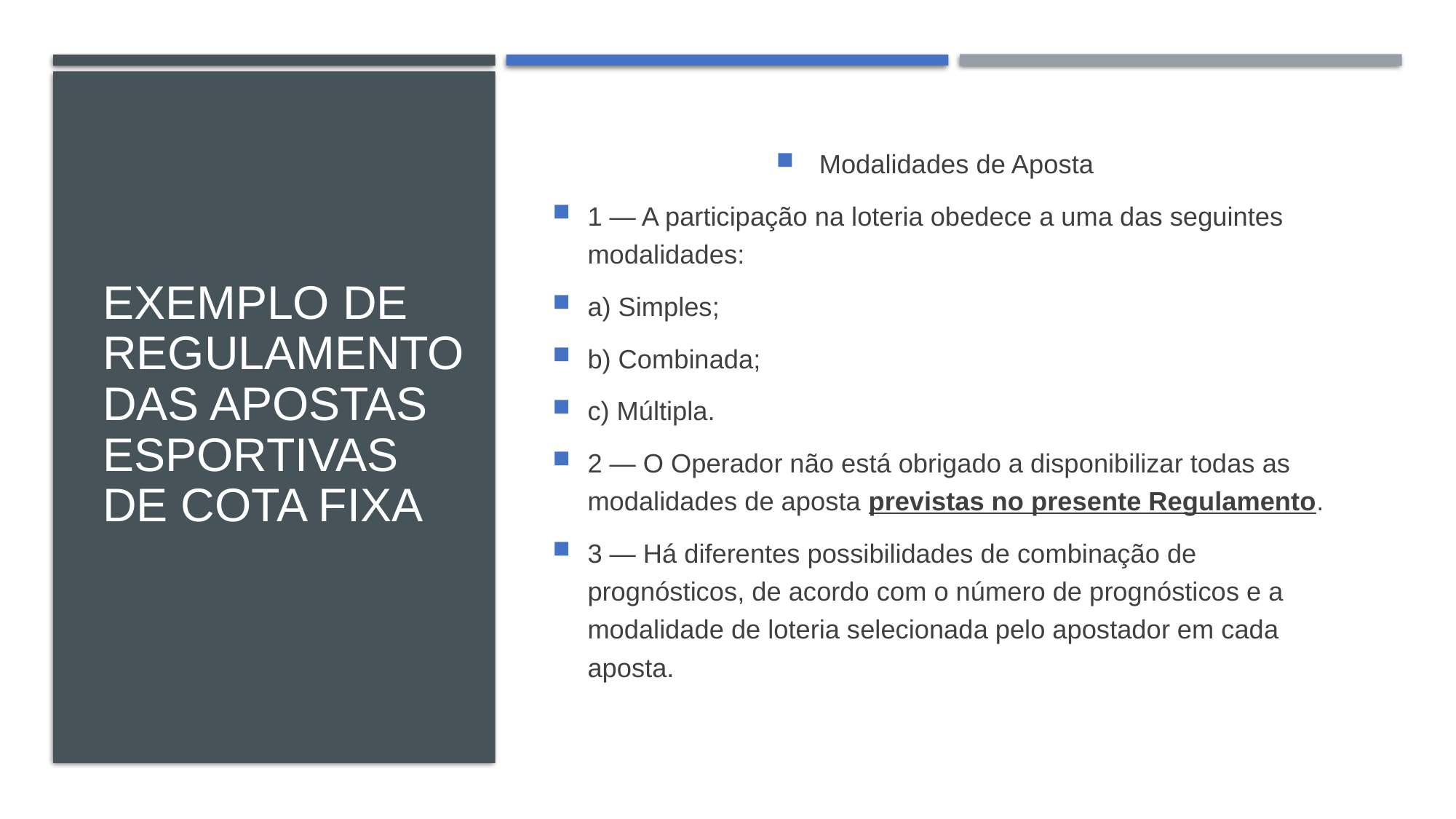

# Exemplo de Regulamento das Apostas esportivas de cota fixa
Modalidades de Aposta
1 — A participação na loteria obedece a uma das seguintes modalidades:
a) Simples;
b) Combinada;
c) Múltipla.
2 — O Operador não está obrigado a disponibilizar todas as modalidades de aposta previstas no presente Regulamento.
3 — Há diferentes possibilidades de combinação de prognósticos, de acordo com o número de prognósticos e a modalidade de loteria selecionada pelo apostador em cada aposta.